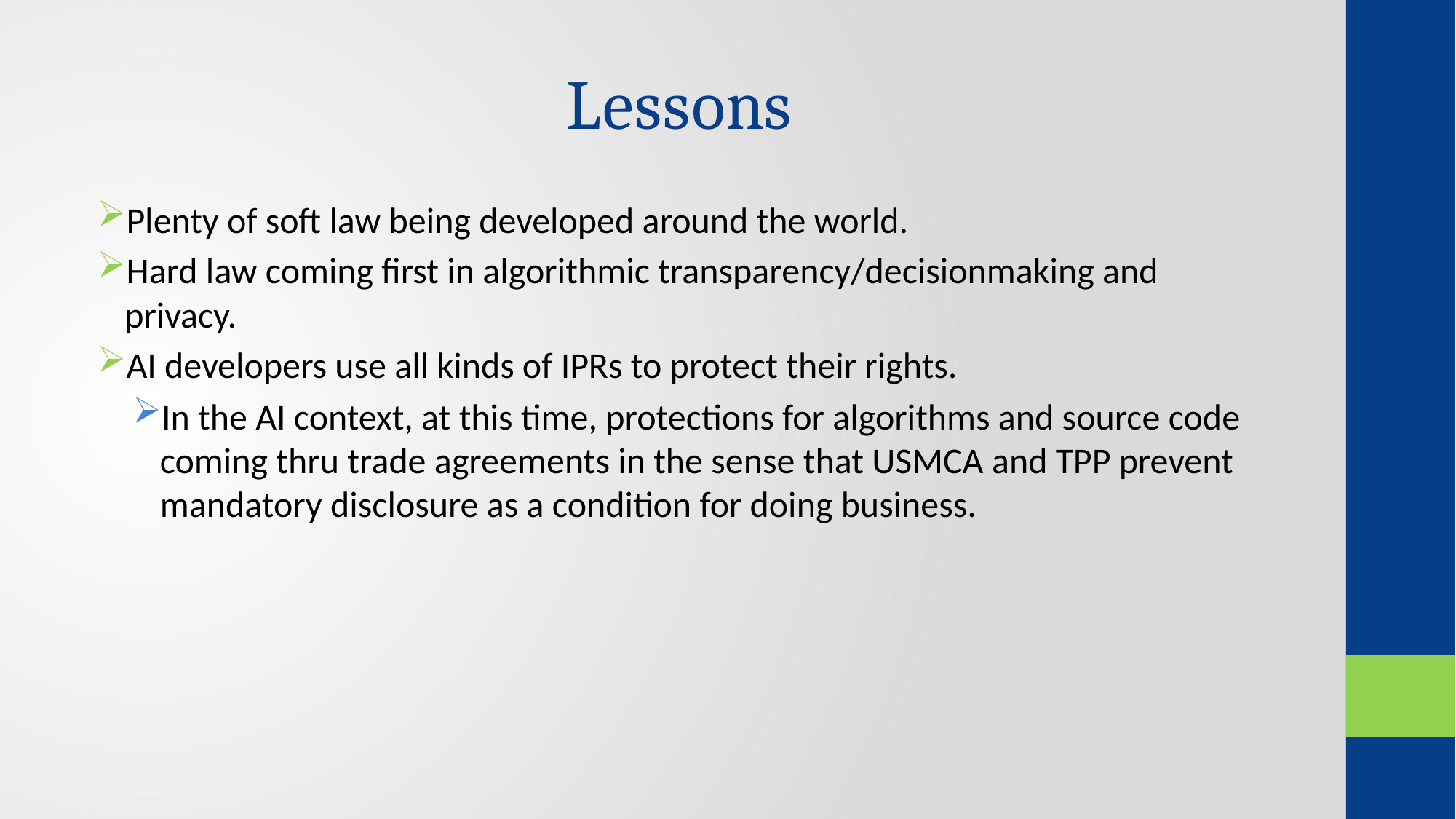

# Lessons
Plenty of soft law being developed around the world.
Hard law coming first in algorithmic transparency/decisionmaking and privacy.
AI developers use all kinds of IPRs to protect their rights.
In the AI context, at this time, protections for algorithms and source code coming thru trade agreements in the sense that USMCA and TPP prevent mandatory disclosure as a condition for doing business.